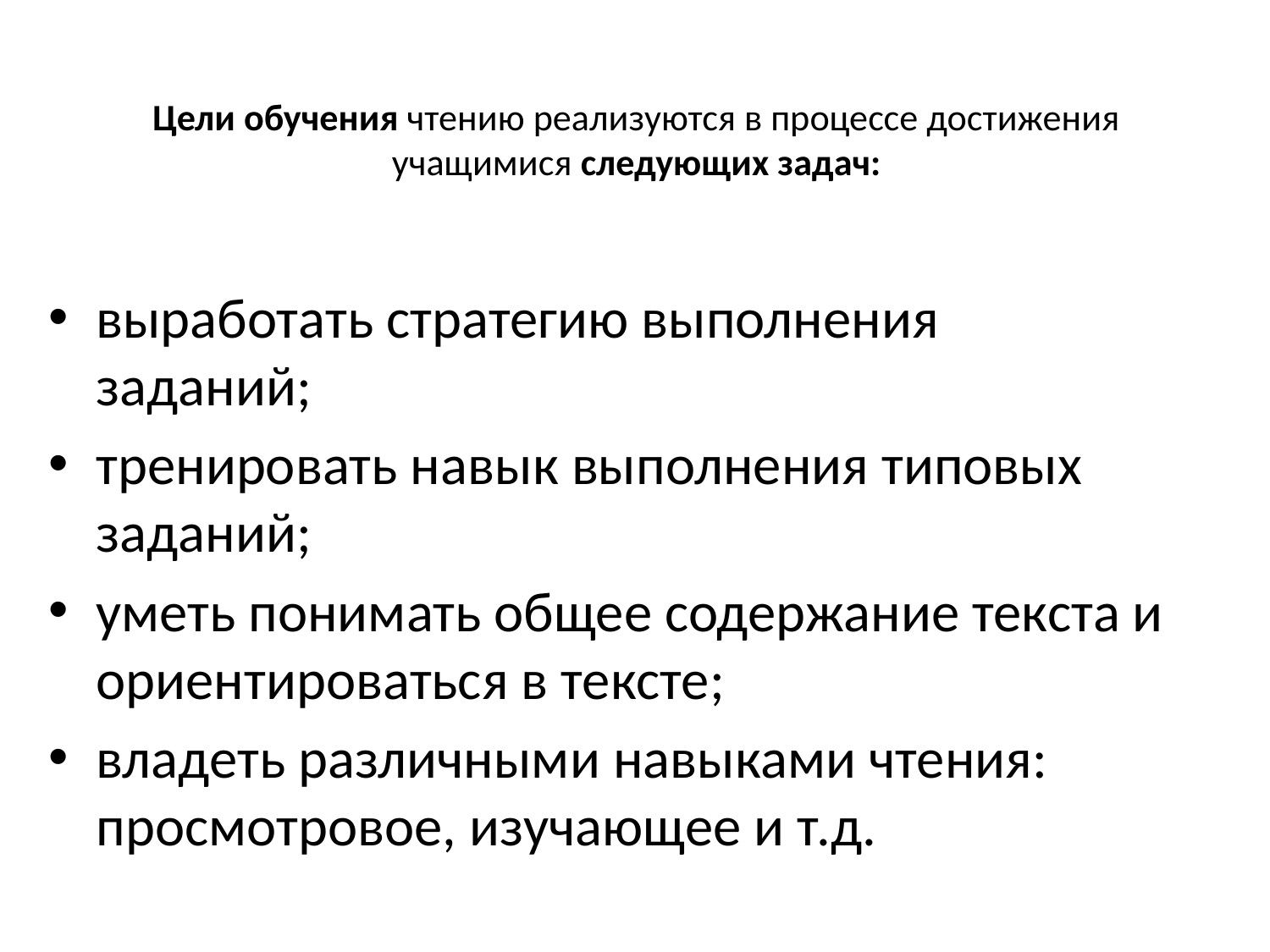

# Цели обучения чтению реализуются в процессе достижения учащимися следующих задач:
выработать стратегию выполнения заданий;
тренировать навык выполнения типовых заданий;
уметь понимать общее содержание текста и ориентироваться в тексте;
владеть различными навыками чтения: просмотровое, изучающее и т.д.